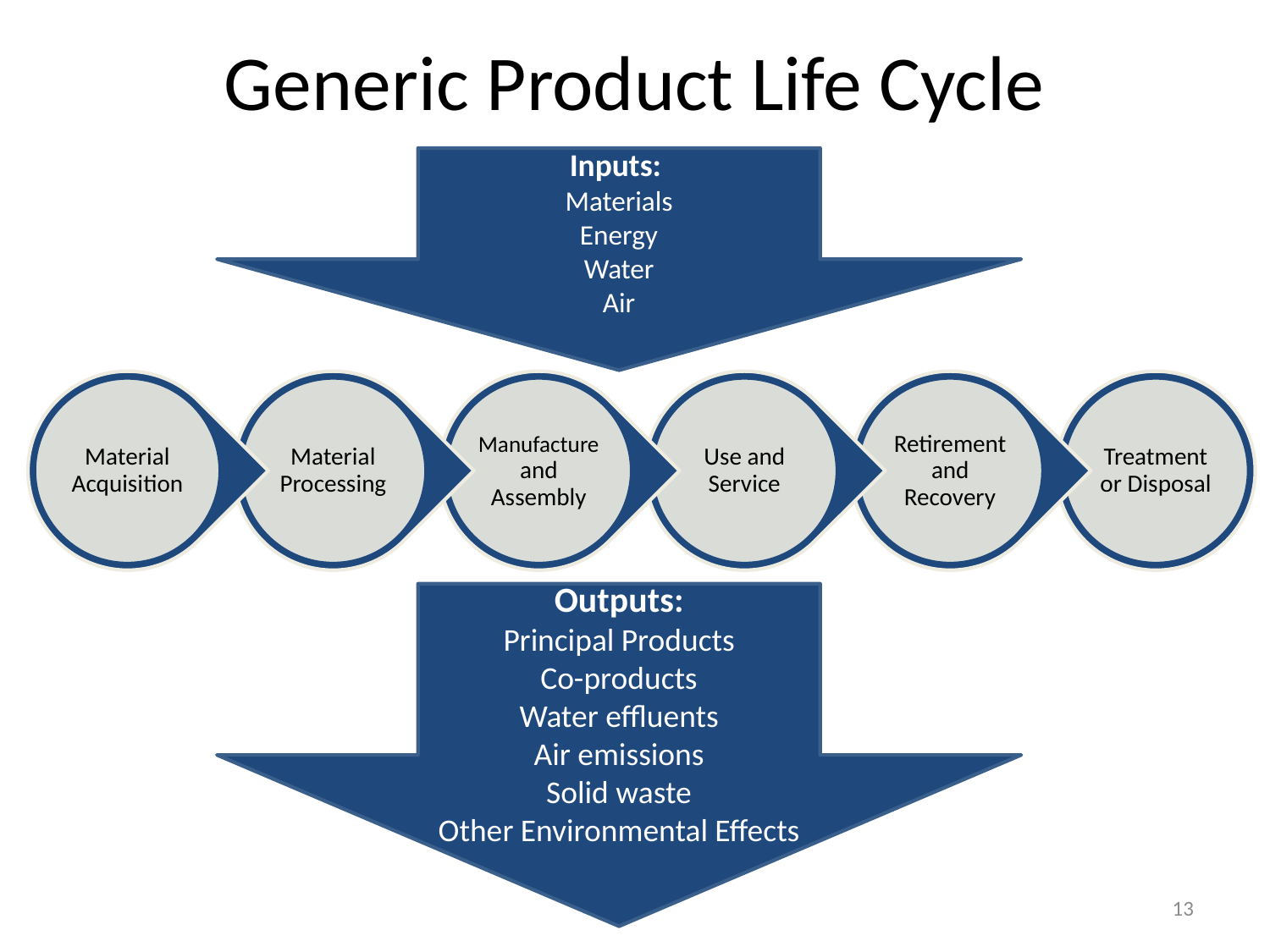

# Generic Product Life Cycle
Inputs:
Materials
Energy
Water
Air
Treatment or Disposal
Retirement and Recovery
Use and Service
Manufacture and Assembly
Material Processing
Material Acquisition

Outputs:
Principal Products
Co-products
Water effluents
Air emissions
Solid waste
Other Environmental Effects
13